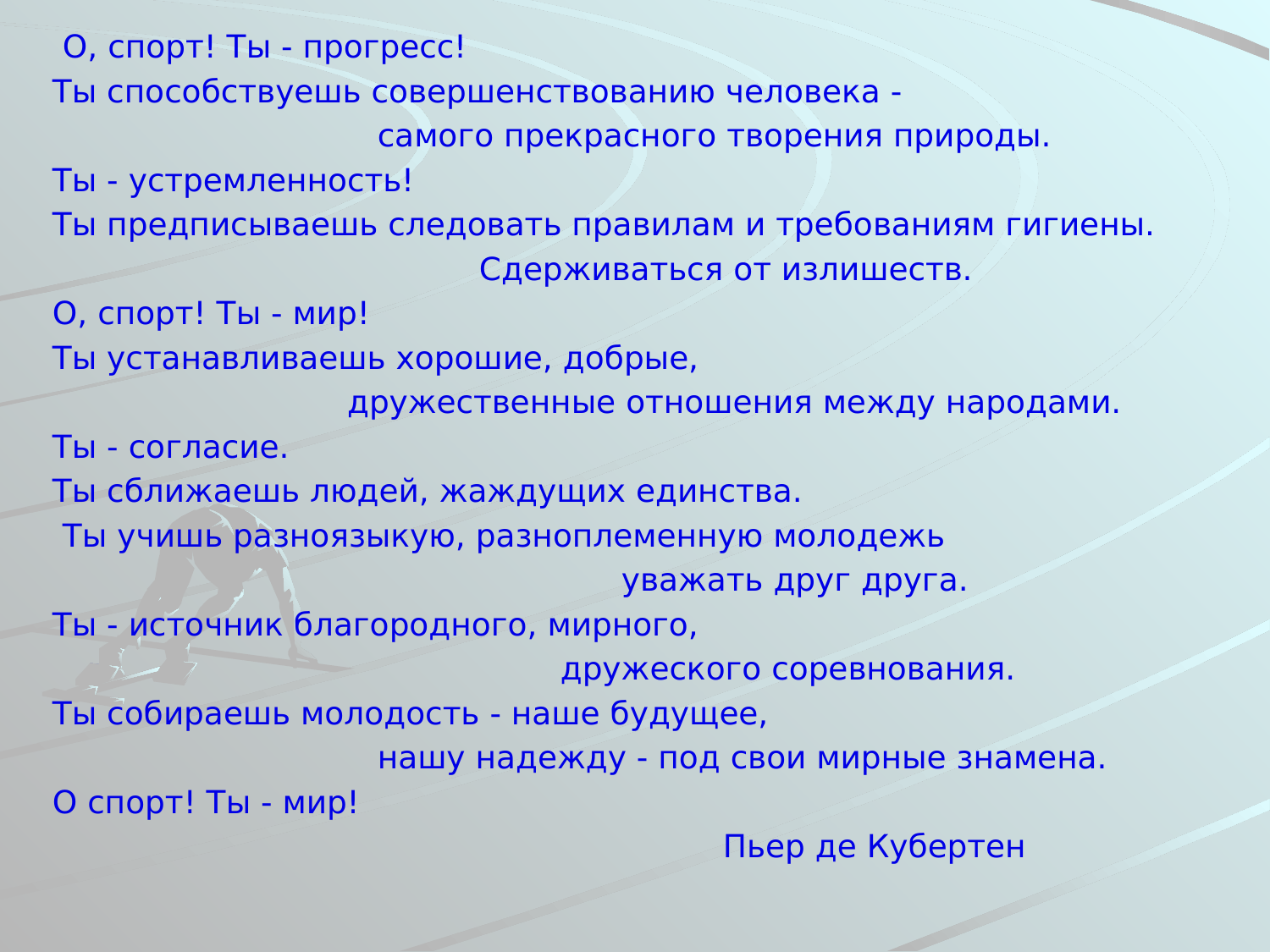

О, спорт! Ты - прогресс!
Ты способствуешь совершенствованию человека -
                                самого прекрасного творения природы.
Ты - устремленность!
Ты предписываешь следовать правилам и требованиям гигиены.
                                          Сдерживаться от излишеств.
О, спорт! Ты - мир!
Ты устанавливаешь хорошие, добрые,
                             дружественные отношения между народами.
Ты - согласие.
Ты сближаешь людей, жаждущих единства.
 Ты учишь разноязыкую, разноплеменную молодежь
                                                        уважать друг друга.
Ты - источник благородного, мирного,
                                                  дружеского соревнования.
Ты собираешь молодость - наше будущее,
                                нашу надежду - под свои мирные знамена.
О спорт! Ты - мир!
                                                                  Пьер де Кубертен